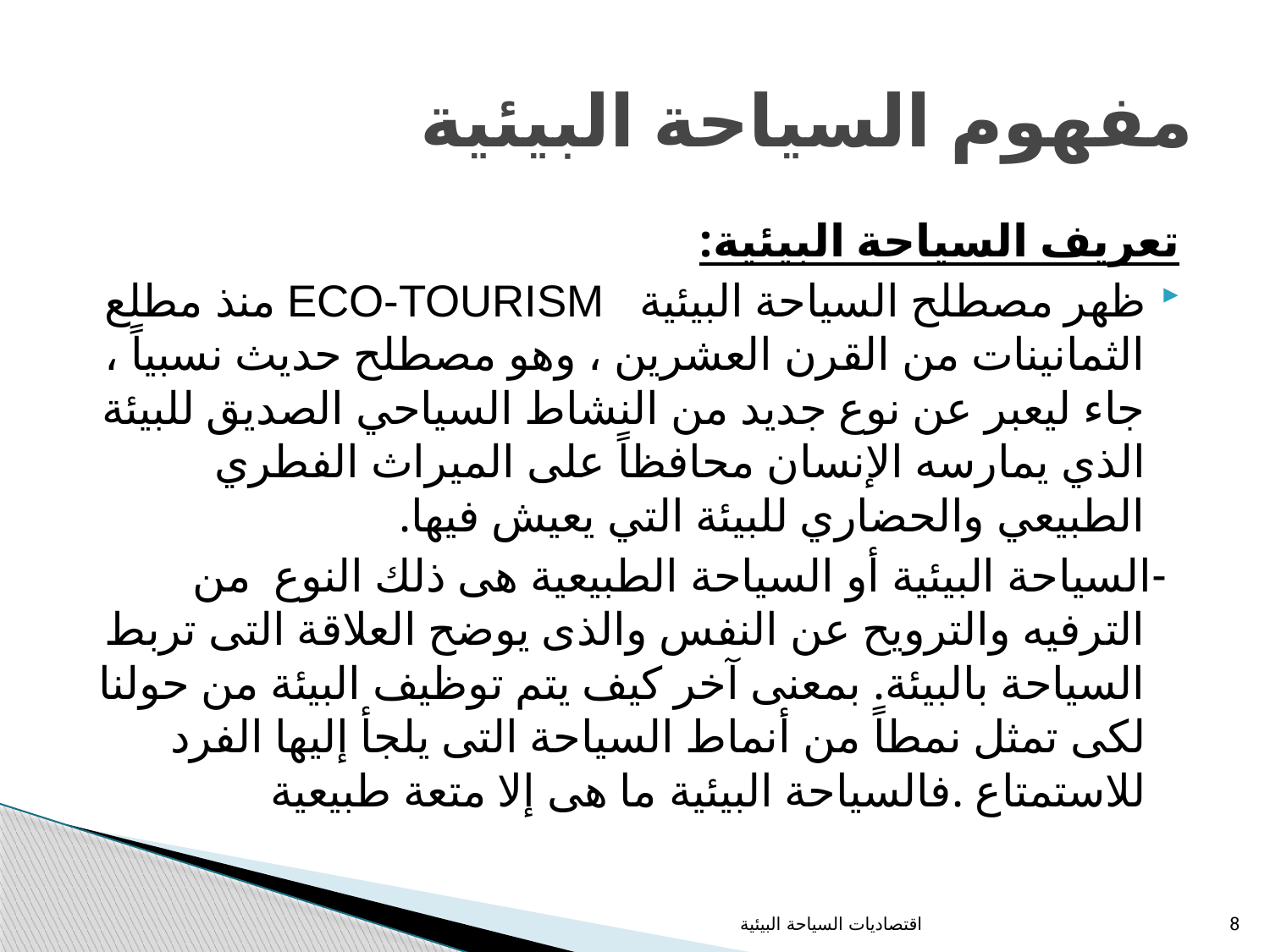

# مفهوم السياحة البيئية
تعريف السياحة البيئية:
ظهر مصطلح السياحة البيئية   ECO-TOURISM منذ مطلع الثمانينات من القرن العشرين ، وهو مصطلح حديث نسبياً ، جاء ليعبر عن نوع جديد من النشاط السياحي الصديق للبيئة الذي يمارسه الإنسان محافظاً على الميراث الفطري الطبيعي والحضاري للبيئة التي يعيش فيها.
 -السياحة البيئية أو السياحة الطبيعية هى ذلك النوع  من الترفيه والترويح عن النفس والذى يوضح العلاقة التى تربط السياحة بالبيئة. بمعنى آخر كيف يتم توظيف البيئة من حولنا لكى تمثل نمطاً من أنماط السياحة التى يلجأ إليها الفرد للاستمتاع .فالسياحة البيئية ما هى إلا متعة طبيعية

اقتصاديات السياحة البيئية
8